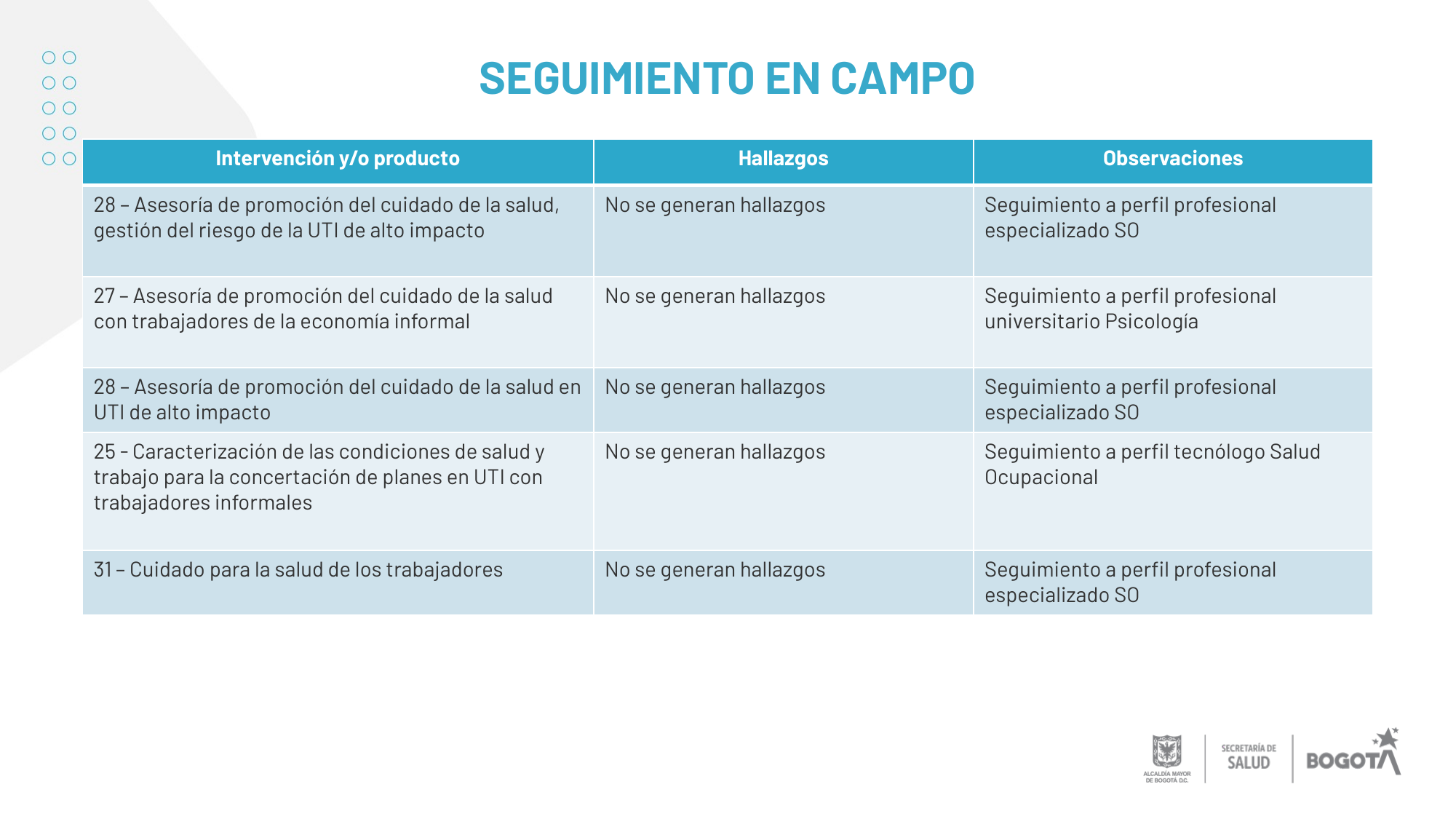

# SEGUIMIENTO EN CAMPO
| Intervención y/o producto | Hallazgos | Observaciones |
| --- | --- | --- |
| 28 – Asesoría de promoción del cuidado de la salud, gestión del riesgo de la UTI de alto impacto | No se generan hallazgos | Seguimiento a perfil profesional especializado SO |
| 27 – Asesoría de promoción del cuidado de la salud con trabajadores de la economía informal | No se generan hallazgos | Seguimiento a perfil profesional universitario Psicología |
| 28 – Asesoría de promoción del cuidado de la salud en UTI de alto impacto | No se generan hallazgos | Seguimiento a perfil profesional especializado SO |
| 25 - Caracterización de las condiciones de salud y trabajo para la concertación de planes en UTI con trabajadores informales | No se generan hallazgos | Seguimiento a perfil tecnólogo Salud Ocupacional |
| 31 – Cuidado para la salud de los trabajadores | No se generan hallazgos | Seguimiento a perfil profesional especializado SO |